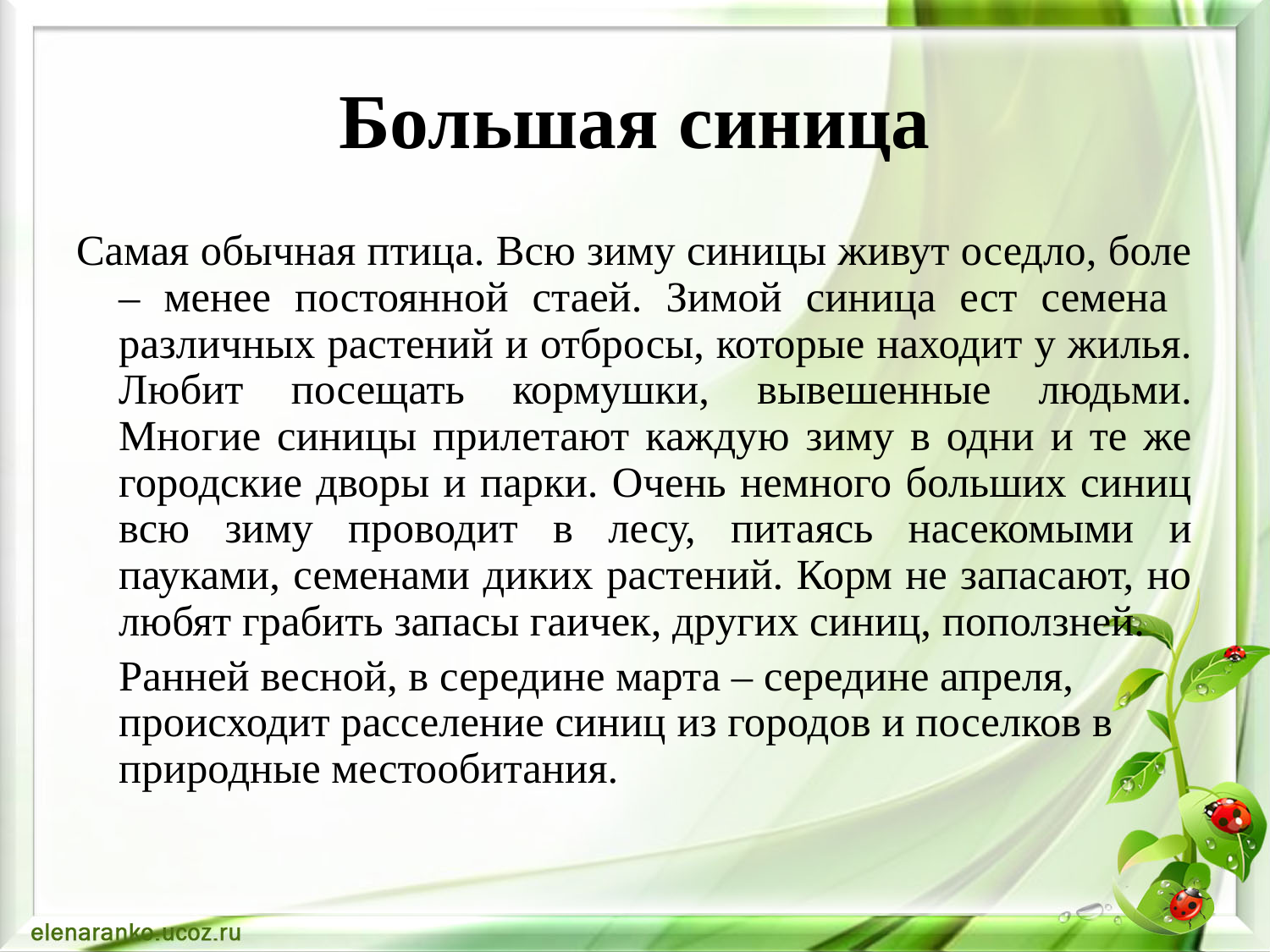

# Большая синица
Самая обычная птица. Всю зиму синицы живут оседло, боле – менее постоянной стаей. Зимой синица ест семена  различных растений и отбросы, которые находит у жилья. Любит посещать кормушки, вывешенные людьми. Многие синицы прилетают каждую зиму в одни и те же городские дворы и парки. Очень немного больших синиц всю зиму проводит в лесу, питаясь насекомыми и пауками, семенами диких растений. Корм не запасают, но любят грабить запасы гаичек, других синиц, поползней.
		Ранней весной, в середине марта – середине апреля, происходит расселение синиц из городов и поселков в природные местообитания.